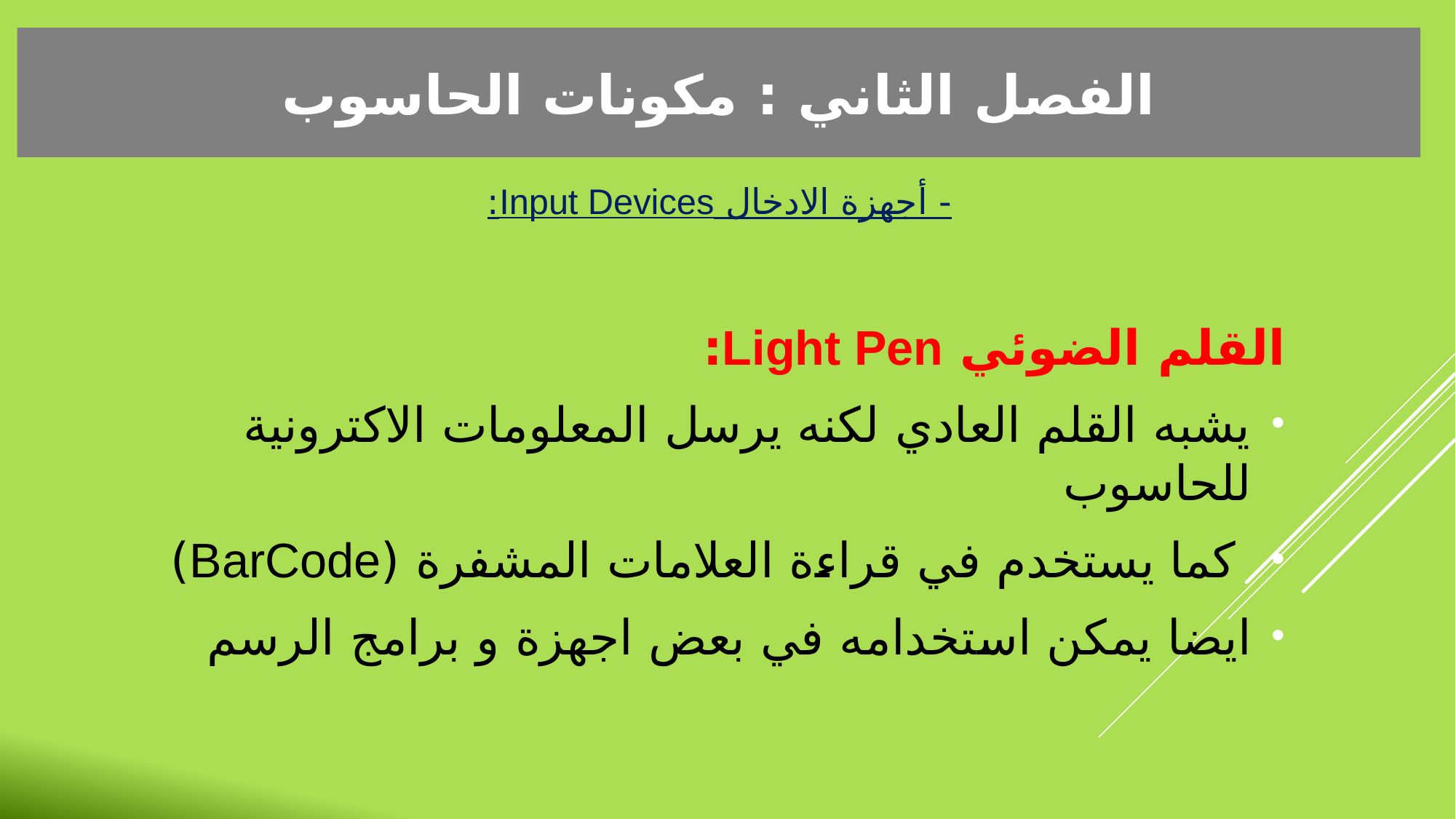

الفصل الثاني : مكونات الحاسوب
- أجهزة الادخال Input Devices:
القلم الضوئي Light Pen:
يشبه القلم العادي لكنه يرسل المعلومات الاكترونية للحاسوب
 كما يستخدم في قراءة العلامات المشفرة (BarCode)
ايضا يمكن استخدامه في بعض اجهزة و برامج الرسم